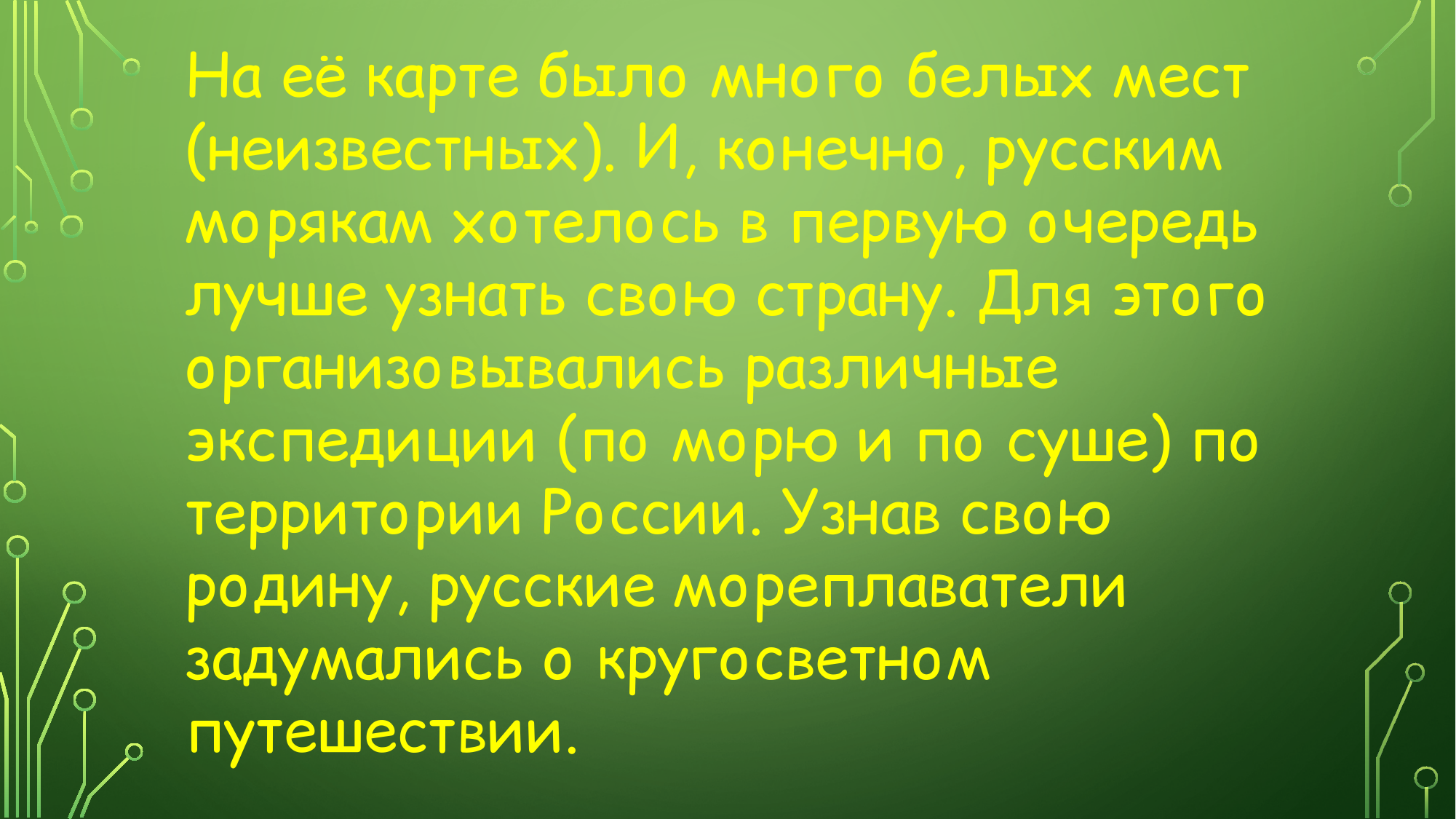

На её карте было много белых мест (неизвестных). И, конечно, русским морякам хотелось в первую очередь лучше узнать свою страну. Для этого организовывались различные экспедиции (по морю и по суше) по территории России. Узнав свою родину, русские мореплаватели задумались о кругосветном путешествии.